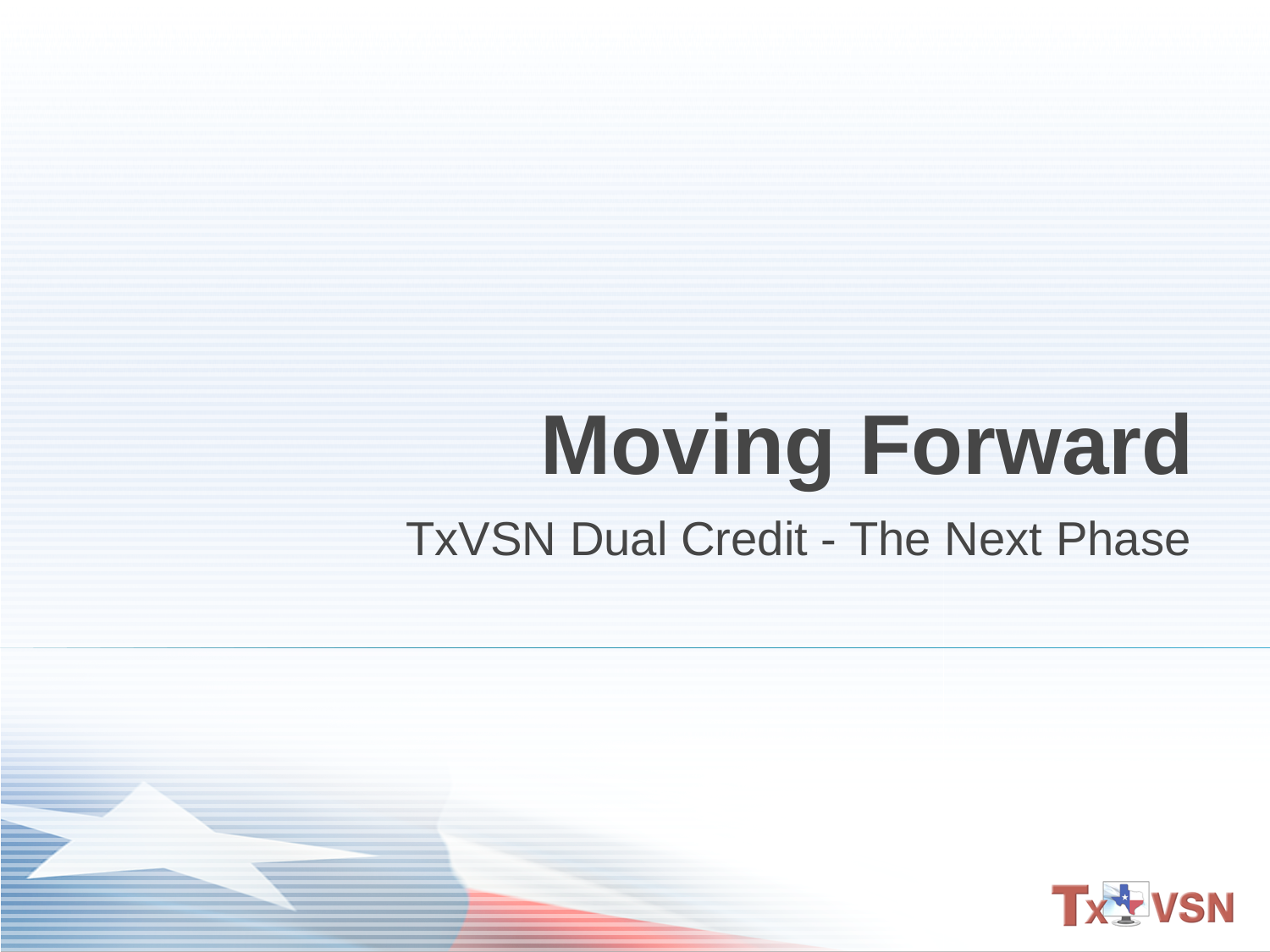

# Moving Forward
TxVSN Dual Credit - The Next Phase